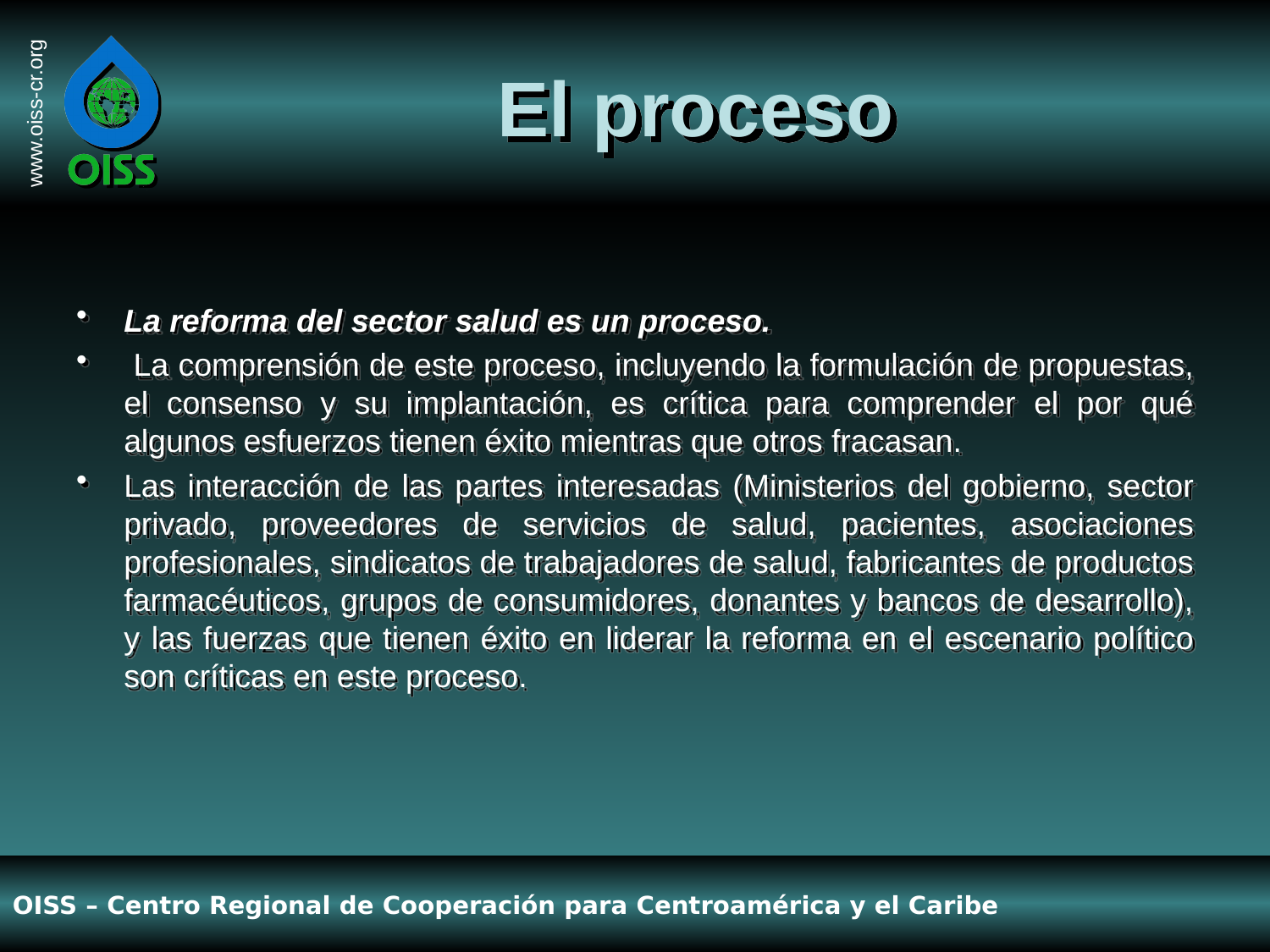

# El proceso
La reforma del sector salud es un proceso.
 La comprensión de este proceso, incluyendo la formulación de propuestas, el consenso y su implantación, es crítica para comprender el por qué algunos esfuerzos tienen éxito mientras que otros fracasan.
Las interacción de las partes interesadas (Ministerios del gobierno, sector privado, proveedores de servicios de salud, pacientes, asociaciones profesionales, sindicatos de trabajadores de salud, fabricantes de productos farmacéuticos, grupos de consumidores, donantes y bancos de desarrollo), y las fuerzas que tienen éxito en liderar la reforma en el escenario político son críticas en este proceso.